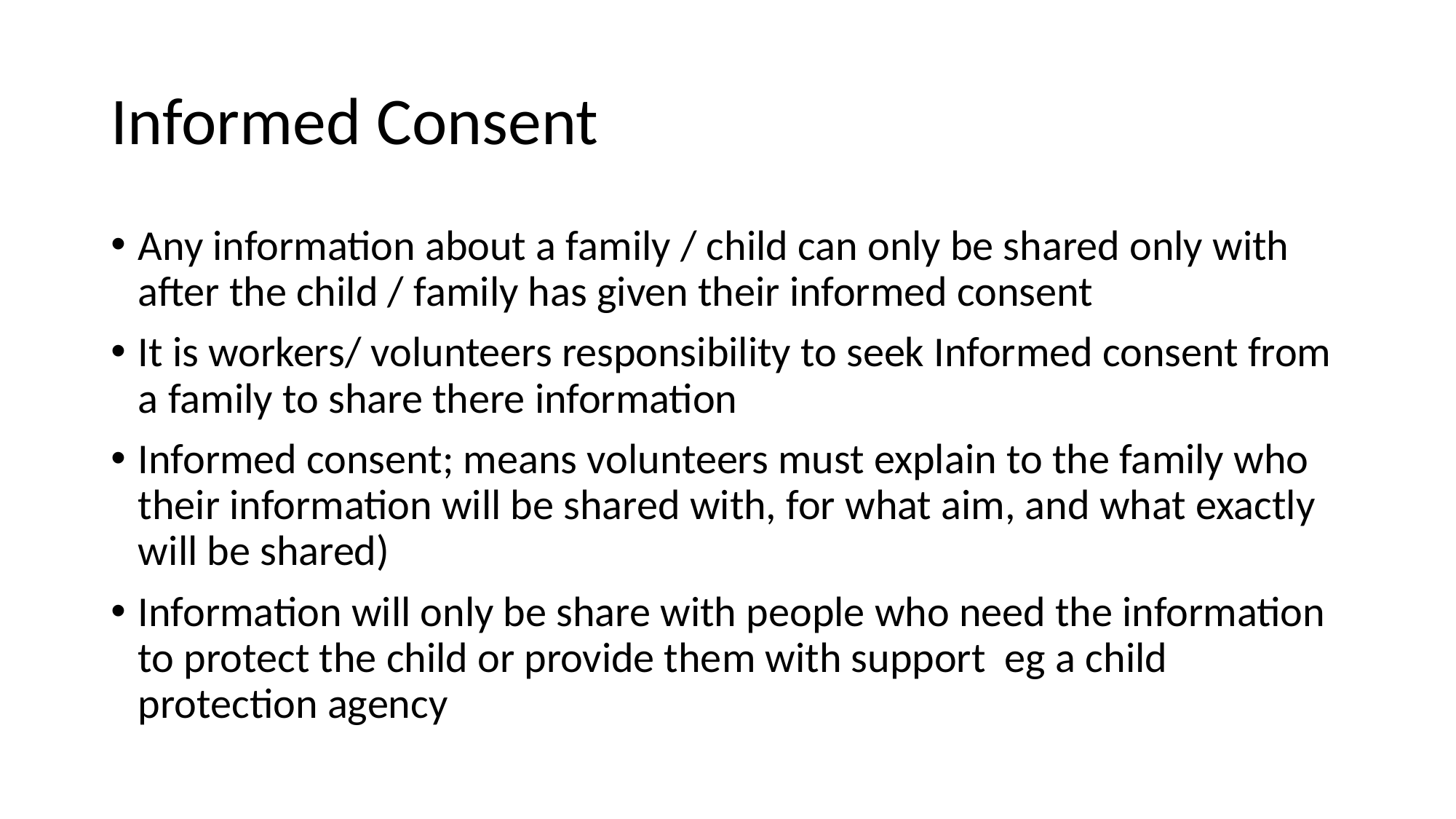

# Informed Consent
Any information about a family / child can only be shared only with after the child / family has given their informed consent
It is workers/ volunteers responsibility to seek Informed consent from a family to share there information
Informed consent; means volunteers must explain to the family who their information will be shared with, for what aim, and what exactly will be shared)
Information will only be share with people who need the information to protect the child or provide them with support  eg a child protection agency